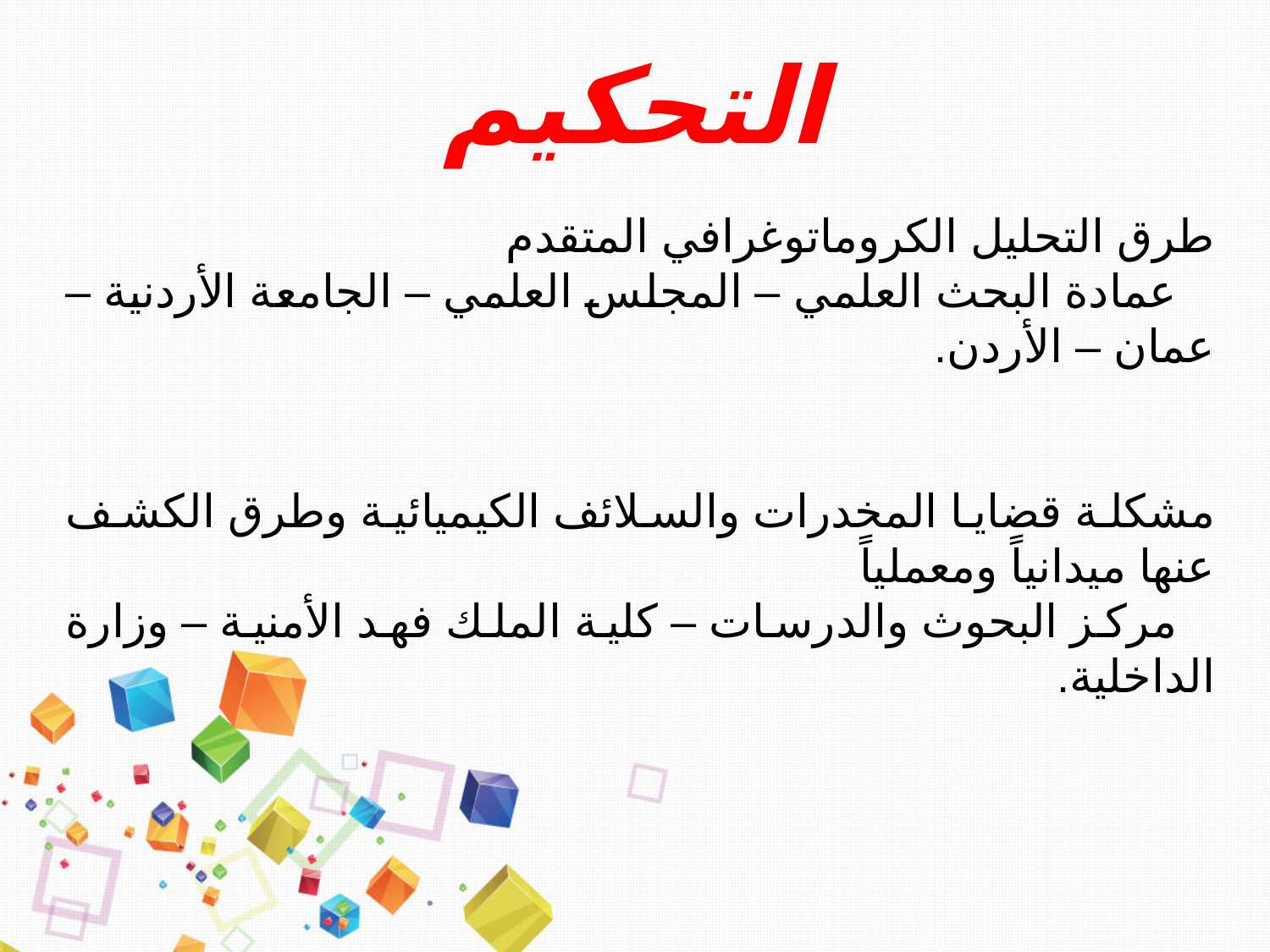

التحكيم
طرق التحليل الكروماتوغرافي المتقدم
   عمادة البحث العلمي – المجلس العلمي – الجامعة الأردنية – عمان – الأردن.

مشكلة قضايا المخدرات والسلائف الكيميائية وطرق الكشف عنها ميدانياً ومعملياً
   مركز البحوث والدرسات – كلية الملك فهد الأمنية – وزارة الداخلية.